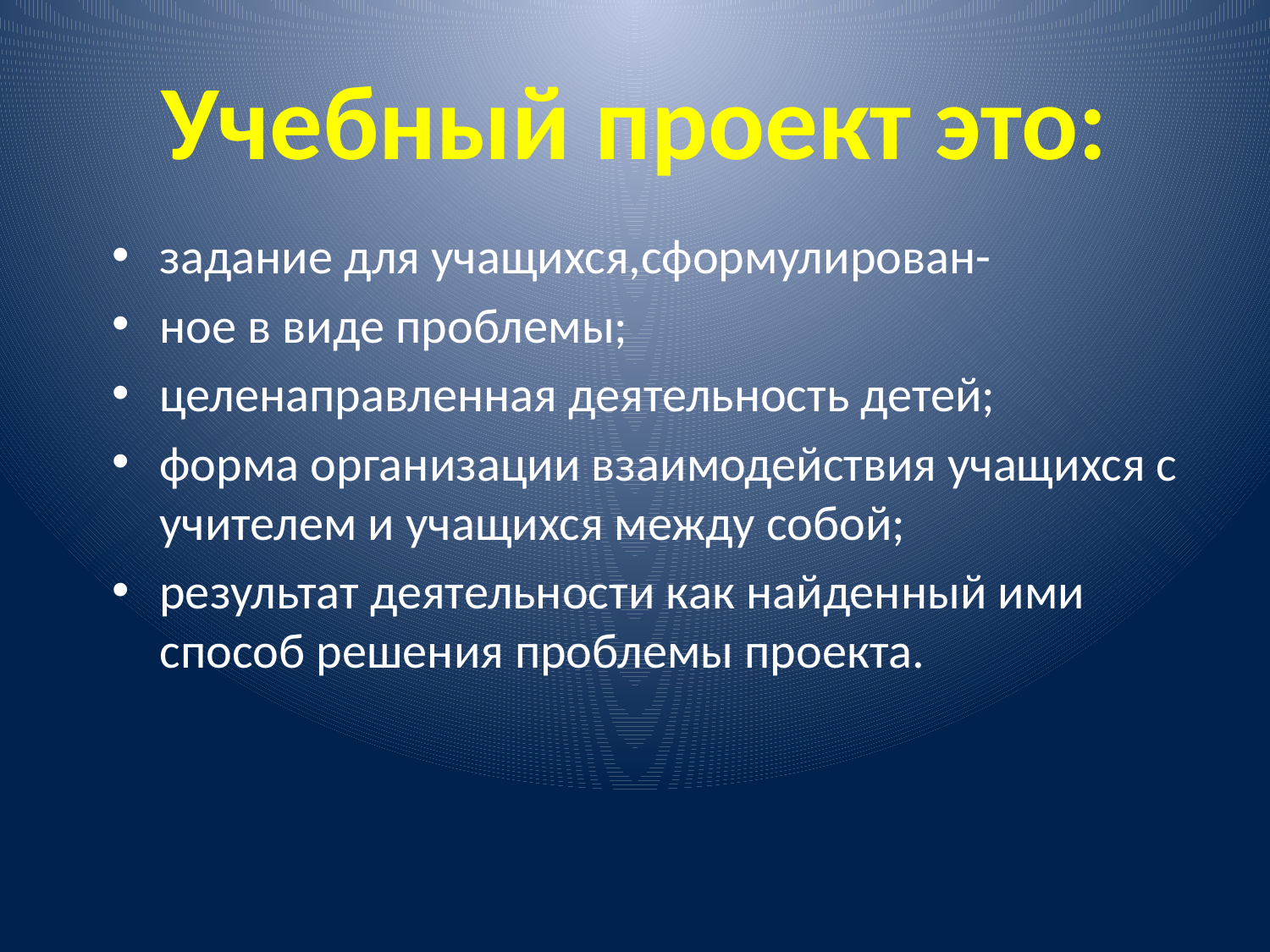

# Учебный проект это:
задание для учащихся,сформулирован-
ное в виде проблемы;
целенаправленная деятельность детей;
форма организации взаимодействия учащихся с учителем и учащихся между собой;
результат деятельности как найденный ими способ решения проблемы проекта.